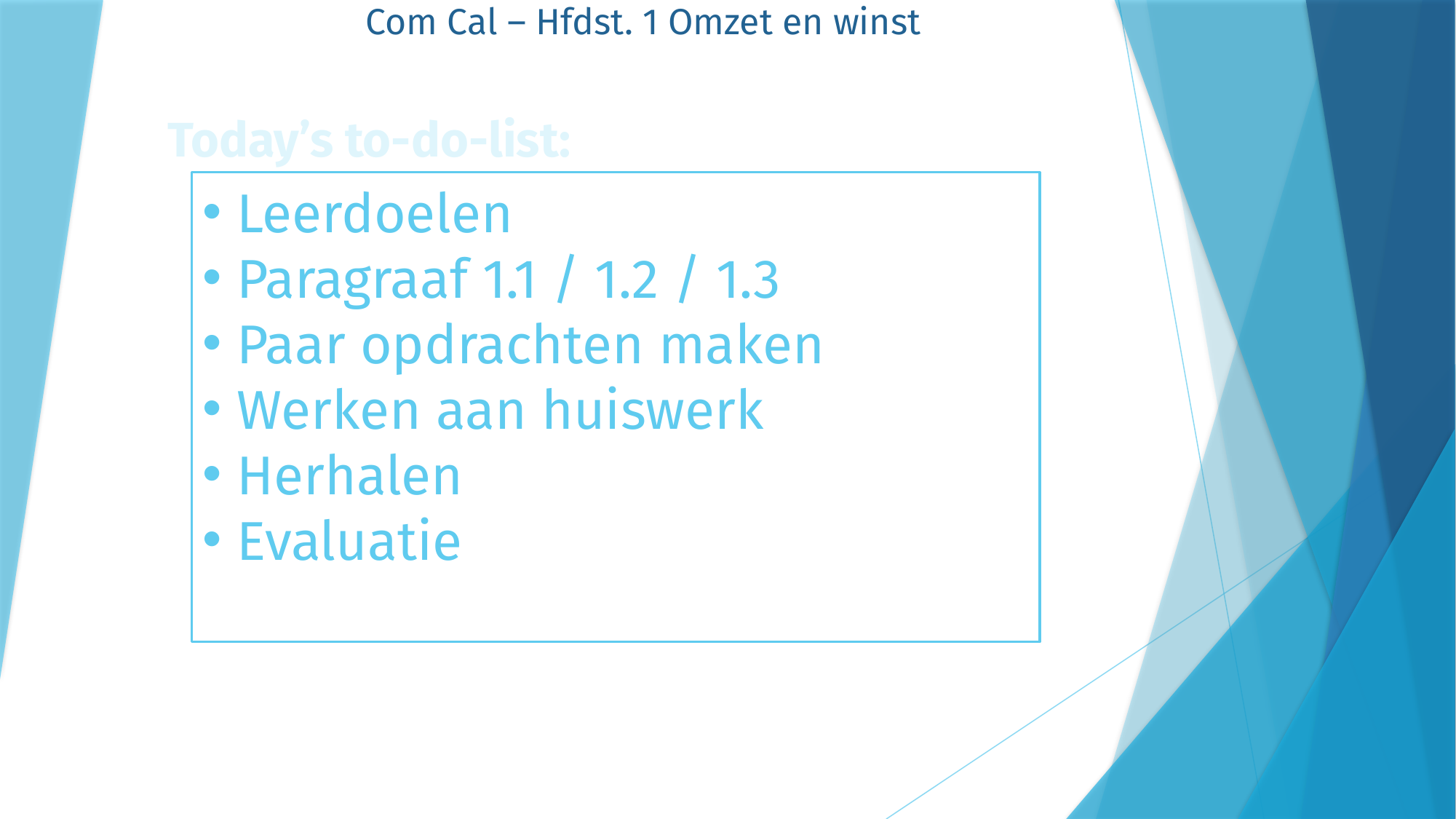

Com Cal – Hfdst. 1 Omzet en winst
Today’s to-do-list:
Leerdoelen
Paragraaf 1.1 / 1.2 / 1.3
Paar opdrachten maken
Werken aan huiswerk
Herhalen
Evaluatie